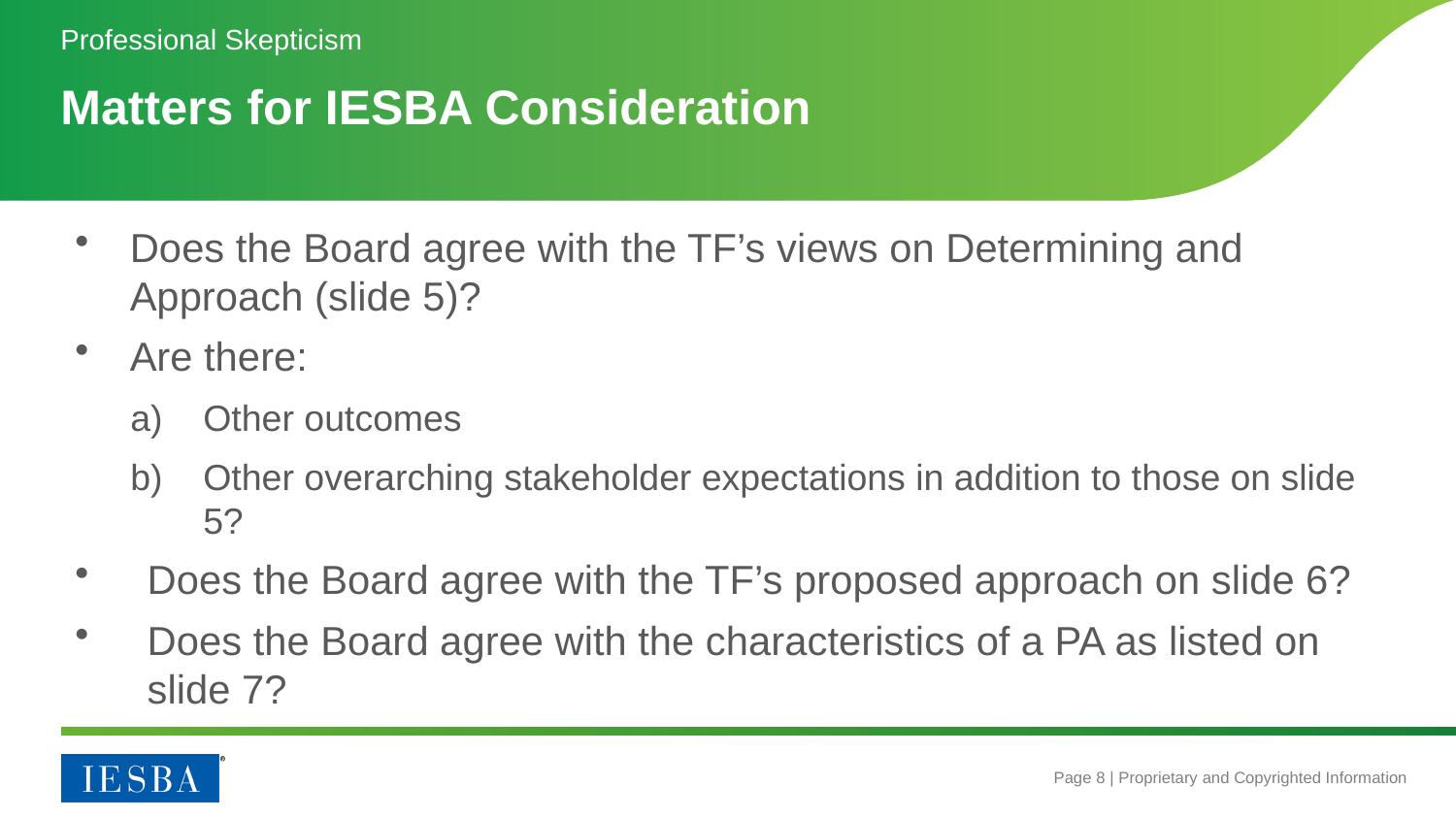

Professional Skepticism
# Matters for IESBA Consideration
Does the Board agree with the TF’s views on Determining and Approach (slide 5)?
Are there:
Other outcomes
Other overarching stakeholder expectations in addition to those on slide 5?
Does the Board agree with the TF’s proposed approach on slide 6?
Does the Board agree with the characteristics of a PA as listed on slide 7?